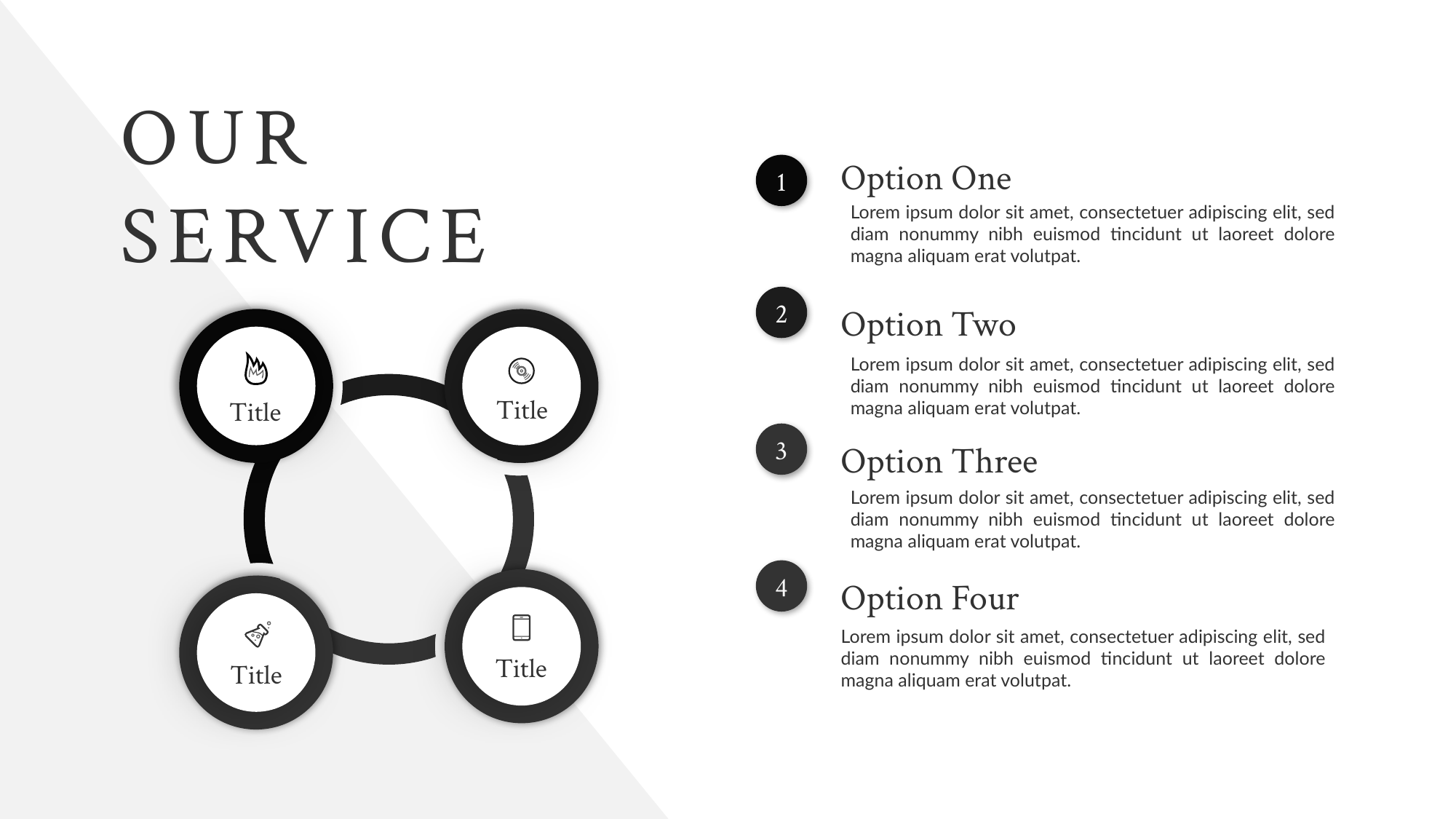

OUR SERVICE
Option One
1
Lorem ipsum dolor sit amet, consectetuer adipiscing elit, sed diam nonummy nibh euismod tincidunt ut laoreet dolore magna aliquam erat volutpat.
2
Option Two

Title

Title

Title

Title
Lorem ipsum dolor sit amet, consectetuer adipiscing elit, sed diam nonummy nibh euismod tincidunt ut laoreet dolore magna aliquam erat volutpat.

3
Option Three
Lorem ipsum dolor sit amet, consectetuer adipiscing elit, sed diam nonummy nibh euismod tincidunt ut laoreet dolore magna aliquam erat volutpat.
4
Option Four
Lorem ipsum dolor sit amet, consectetuer adipiscing elit, sed diam nonummy nibh euismod tincidunt ut laoreet dolore magna aliquam erat volutpat.